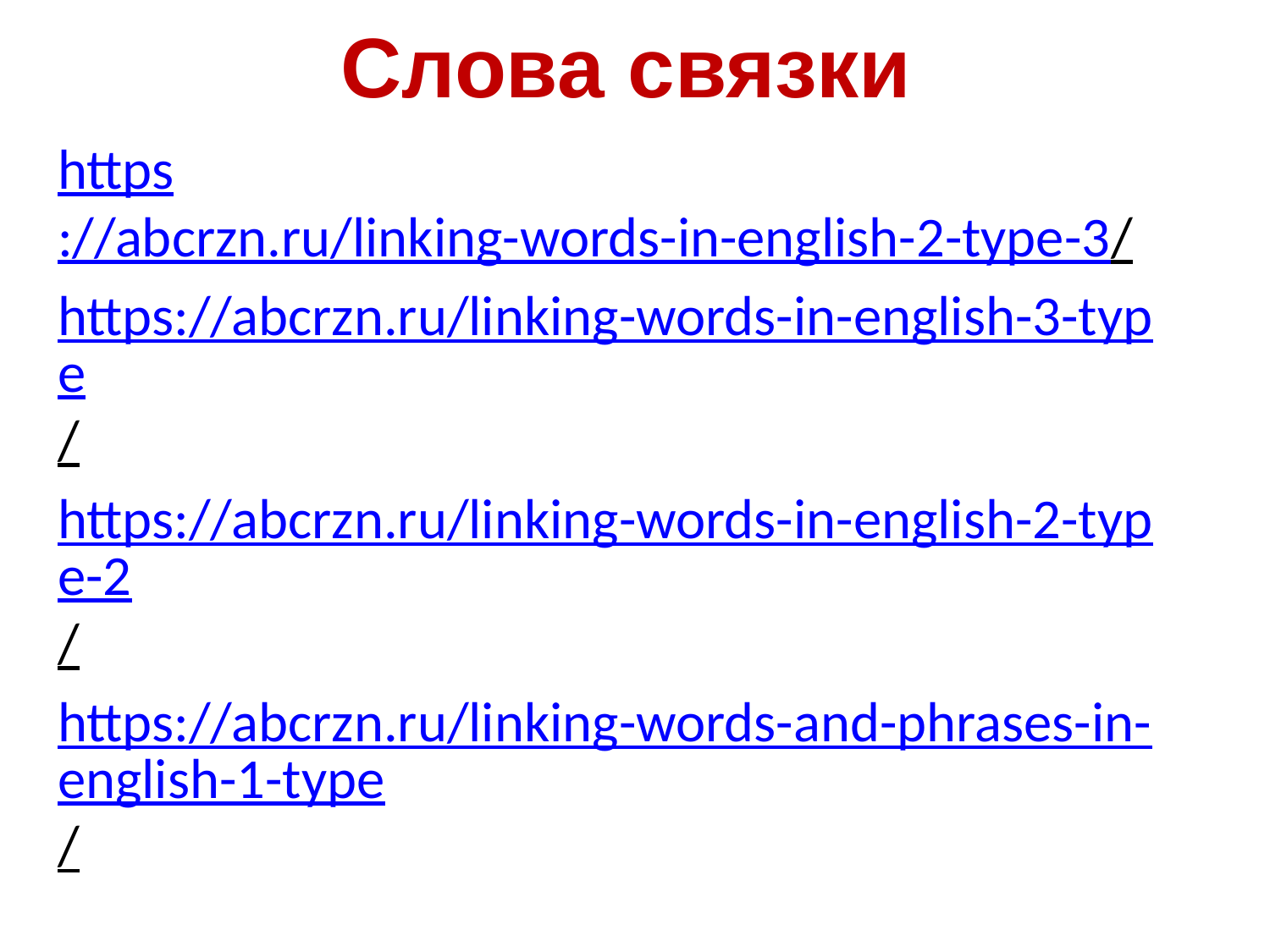

# Слова связки
https://abcrzn.ru/linking-words-in-english-2-type-3/
https://abcrzn.ru/linking-words-in-english-3-type/
https://abcrzn.ru/linking-words-in-english-2-type-2/
https://abcrzn.ru/linking-words-and-phrases-in-english-1-type/